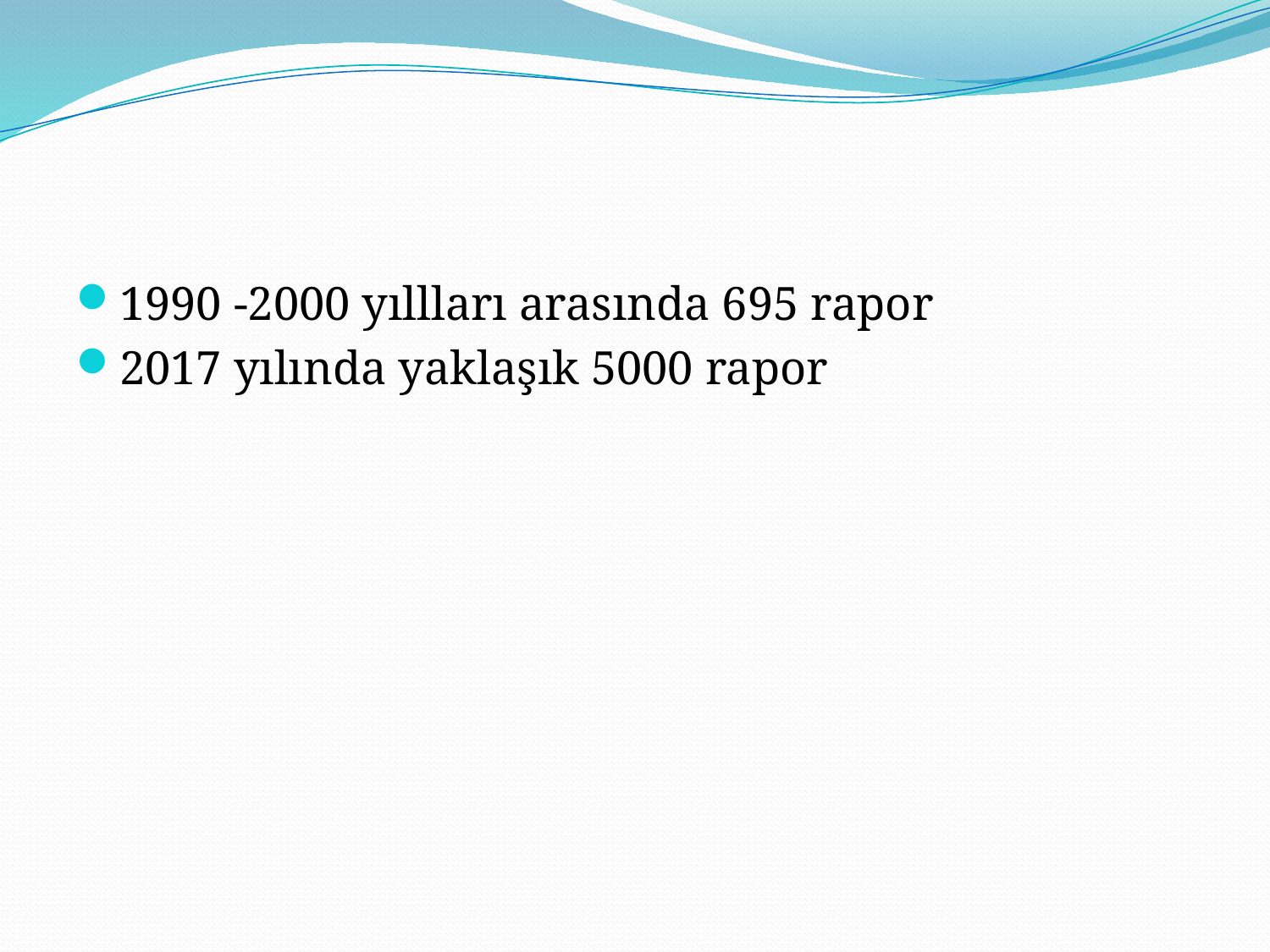

#
1990 -2000 yıllları arasında 695 rapor
2017 yılında yaklaşık 5000 rapor